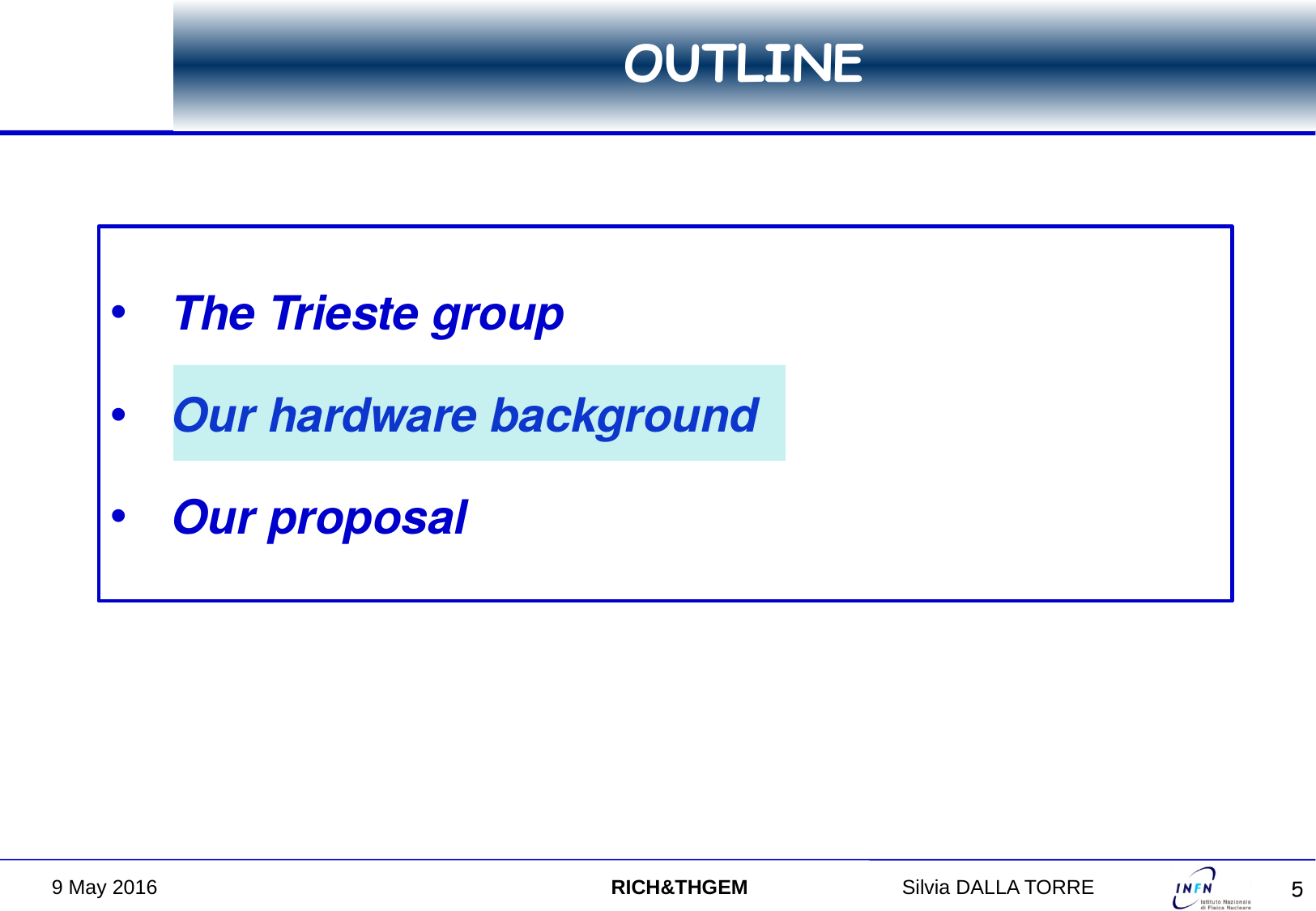

# OUTLINE

The Trieste group

Our hardware background

Our proposal

9 May 2016                                                                                RICH&THGEM		Silvia DALLA TORRE